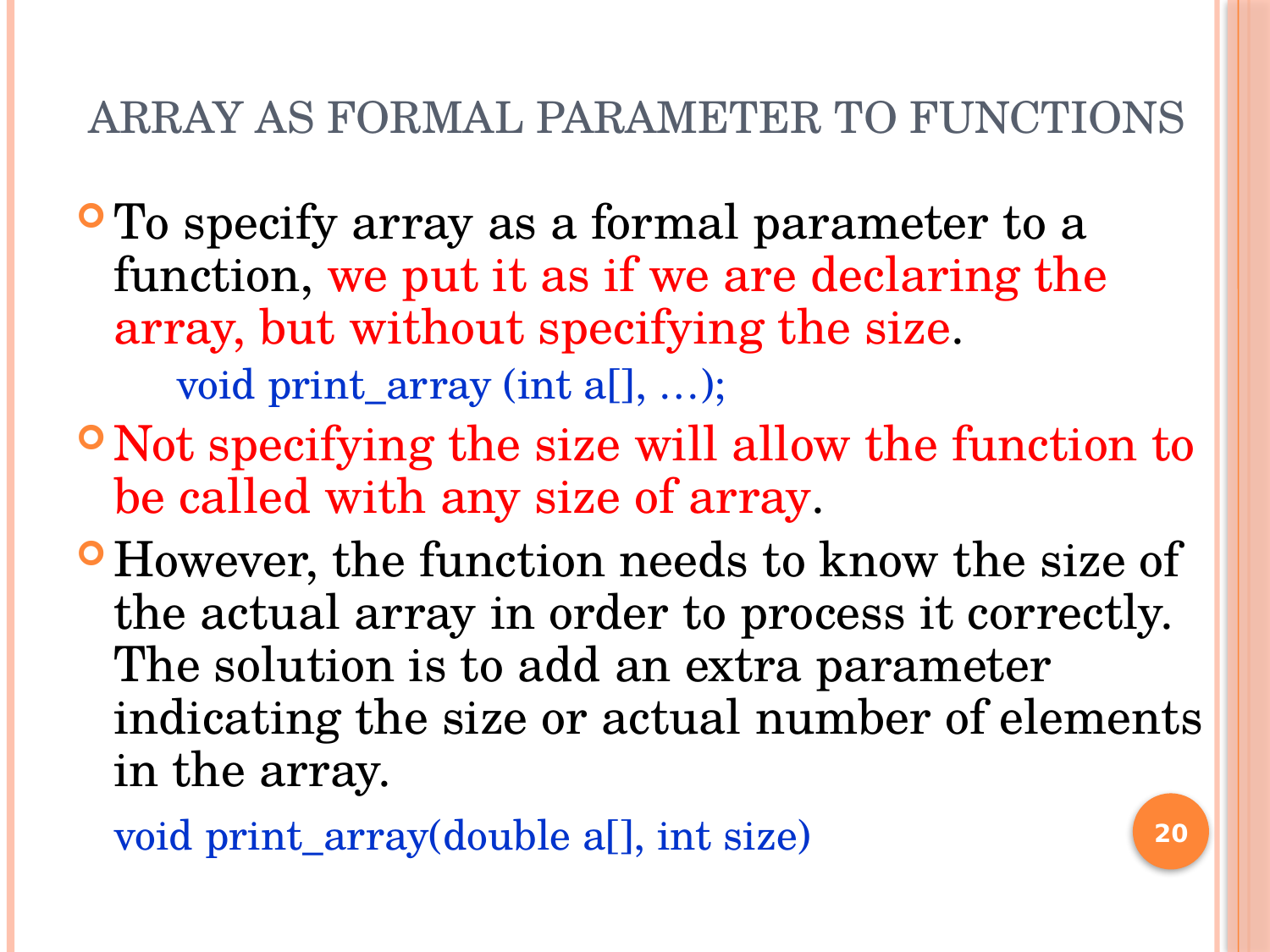

# Array as formal parameter to functions
To specify array as a formal parameter to a function, we put it as if we are declaring the array, but without specifying the size.
void print_array (int a[], …);
Not specifying the size will allow the function to be called with any size of array.
However, the function needs to know the size of the actual array in order to process it correctly.  The solution is to add an extra parameter indicating the size or actual number of elements in the array.
		void print_array(double a[], int size)
20